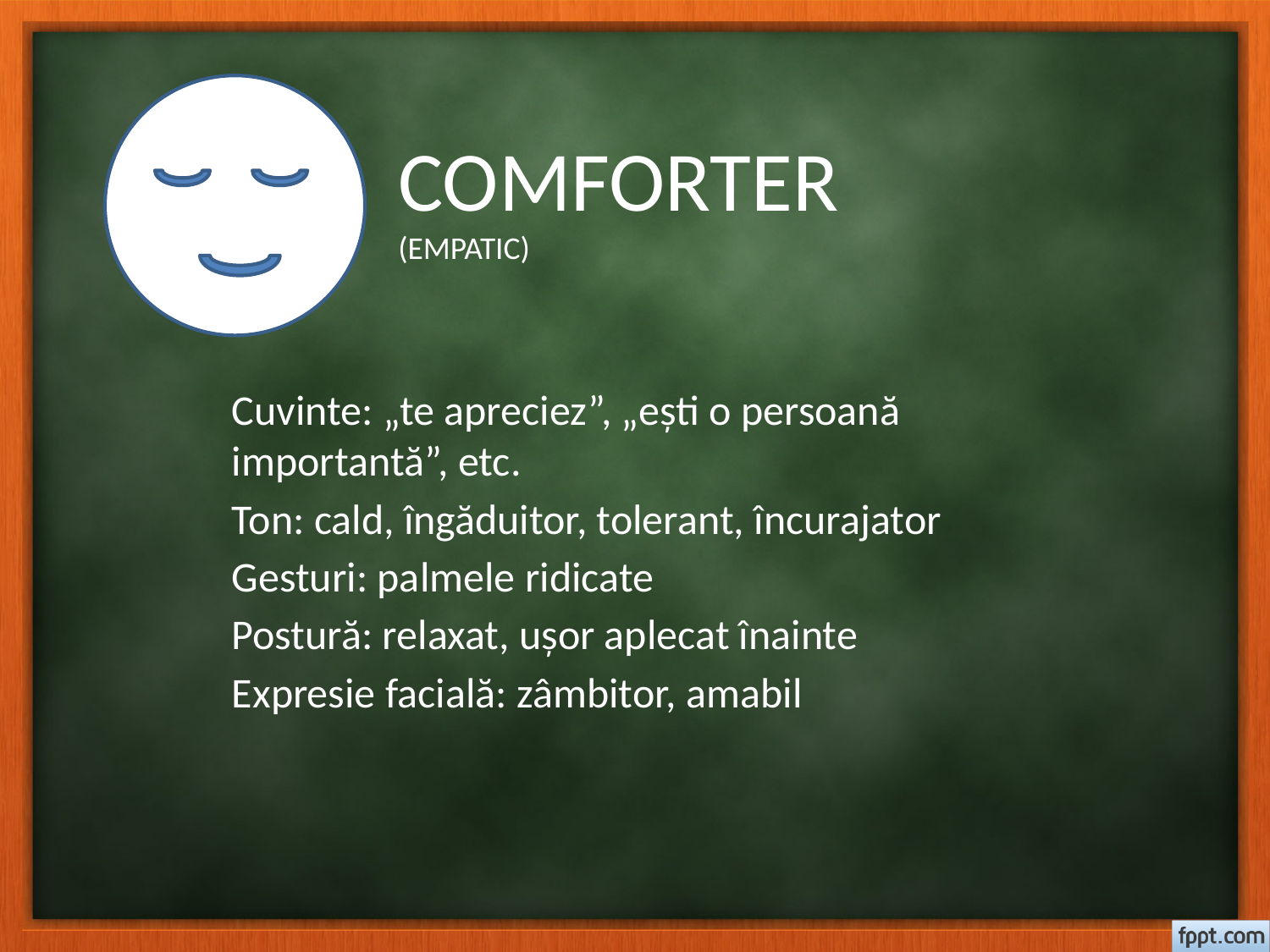

COMFORTER
(EMPATIC)
Cuvinte: „te apreciez”, „ești o persoană importantă”, etc.
Ton: cald, îngăduitor, tolerant, încurajator
Gesturi: palmele ridicate
Postură: relaxat, ușor aplecat înainte
Expresie facială: zâmbitor, amabil